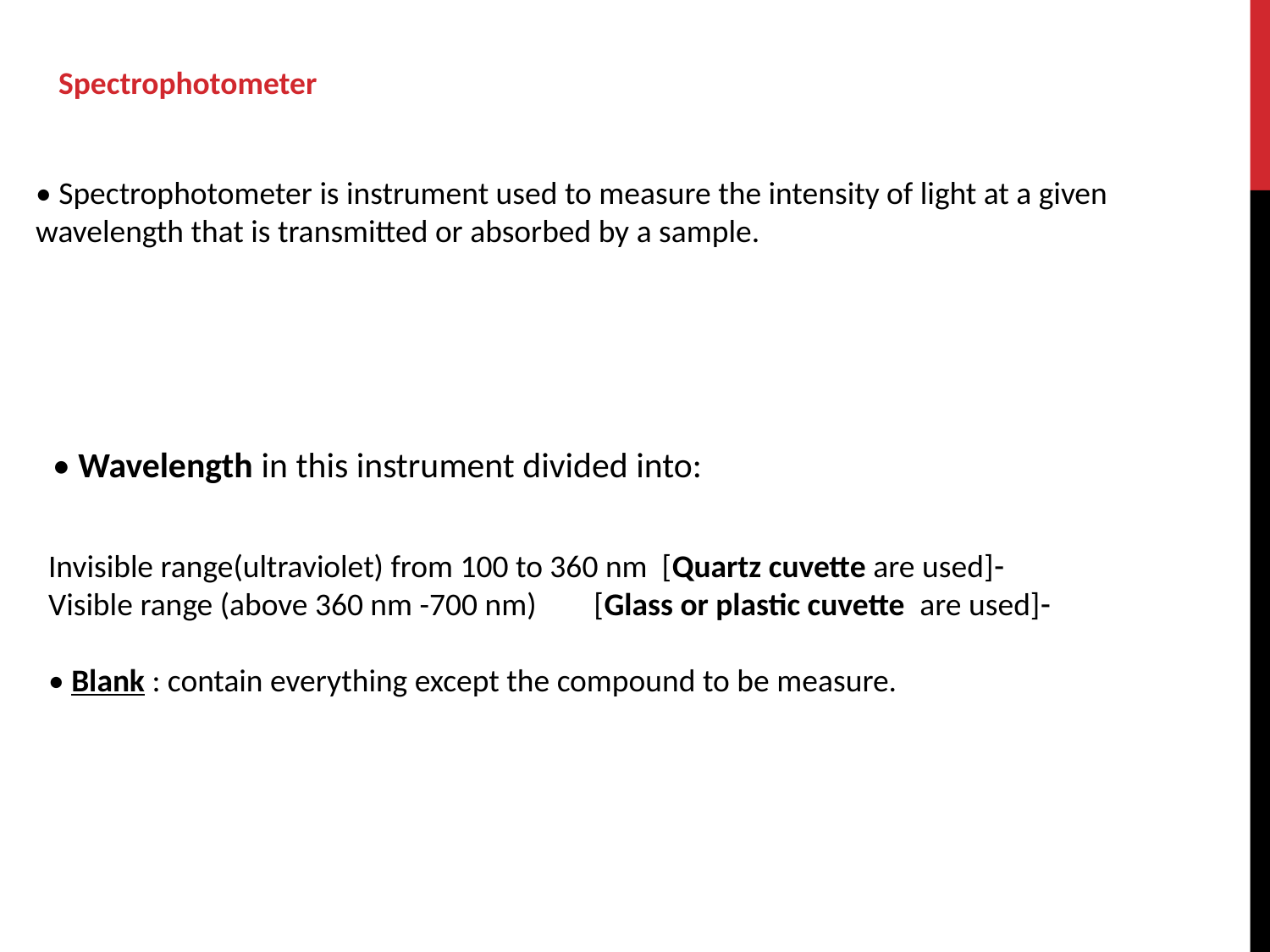

Spectrophotometer
• Spectrophotometer is instrument used to measure the intensity of light at a given wavelength that is transmitted or absorbed by a sample.
• Wavelength in this instrument divided into:
-Invisible range(ultraviolet) from 100 to 360 nm  [Quartz cuvette are used]
-Visible range (above 360 nm -700 nm)        [Glass or plastic cuvette  are used]

• Blank : contain everything except the compound to be measure.